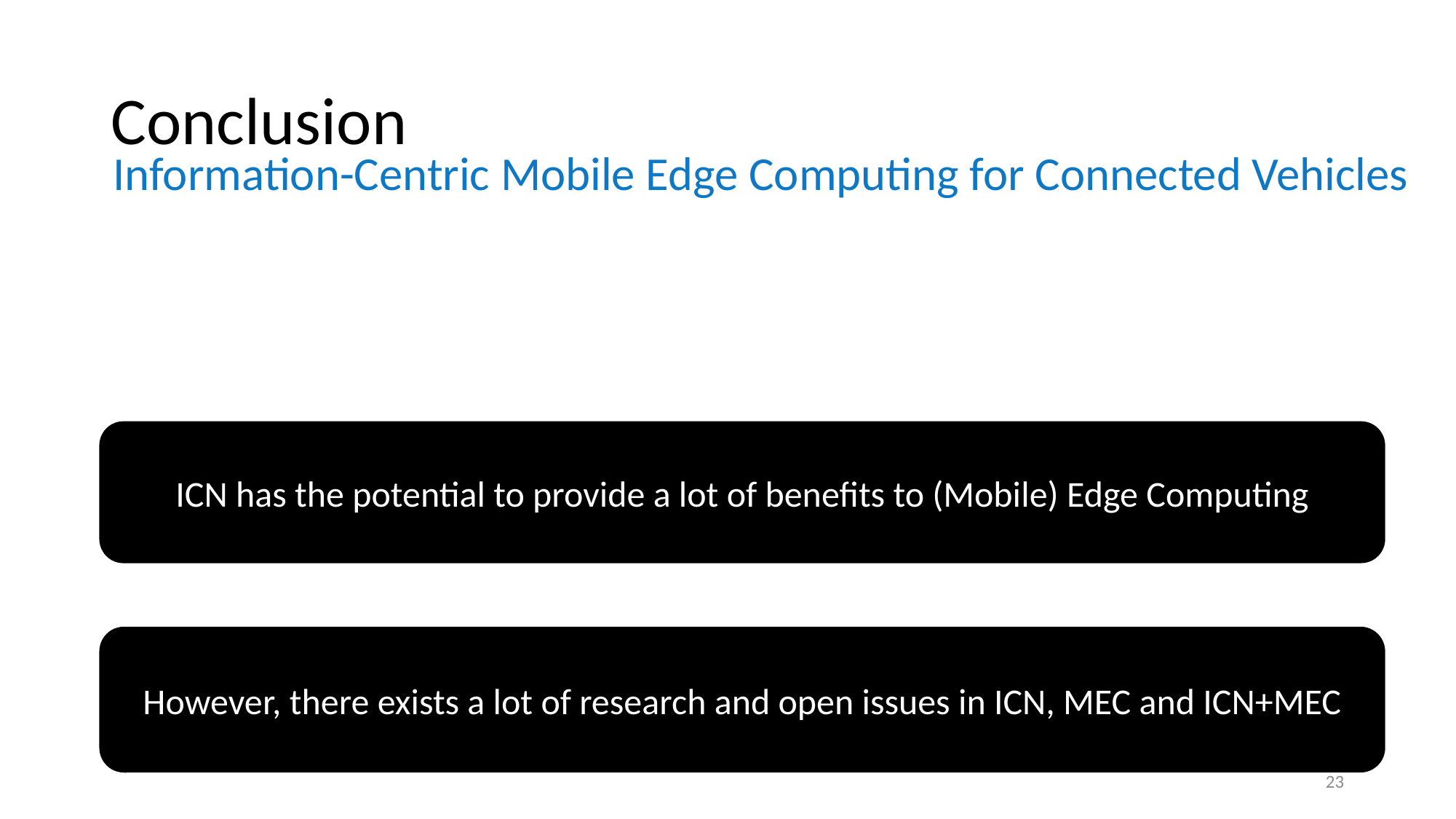

# Conclusion
Information-Centric Mobile Edge Computing for Connected Vehicles
ICN has the potential to provide a lot of benefits to (Mobile) Edge Computing
However, there exists a lot of research and open issues in ICN, MEC and ICN+MEC
23